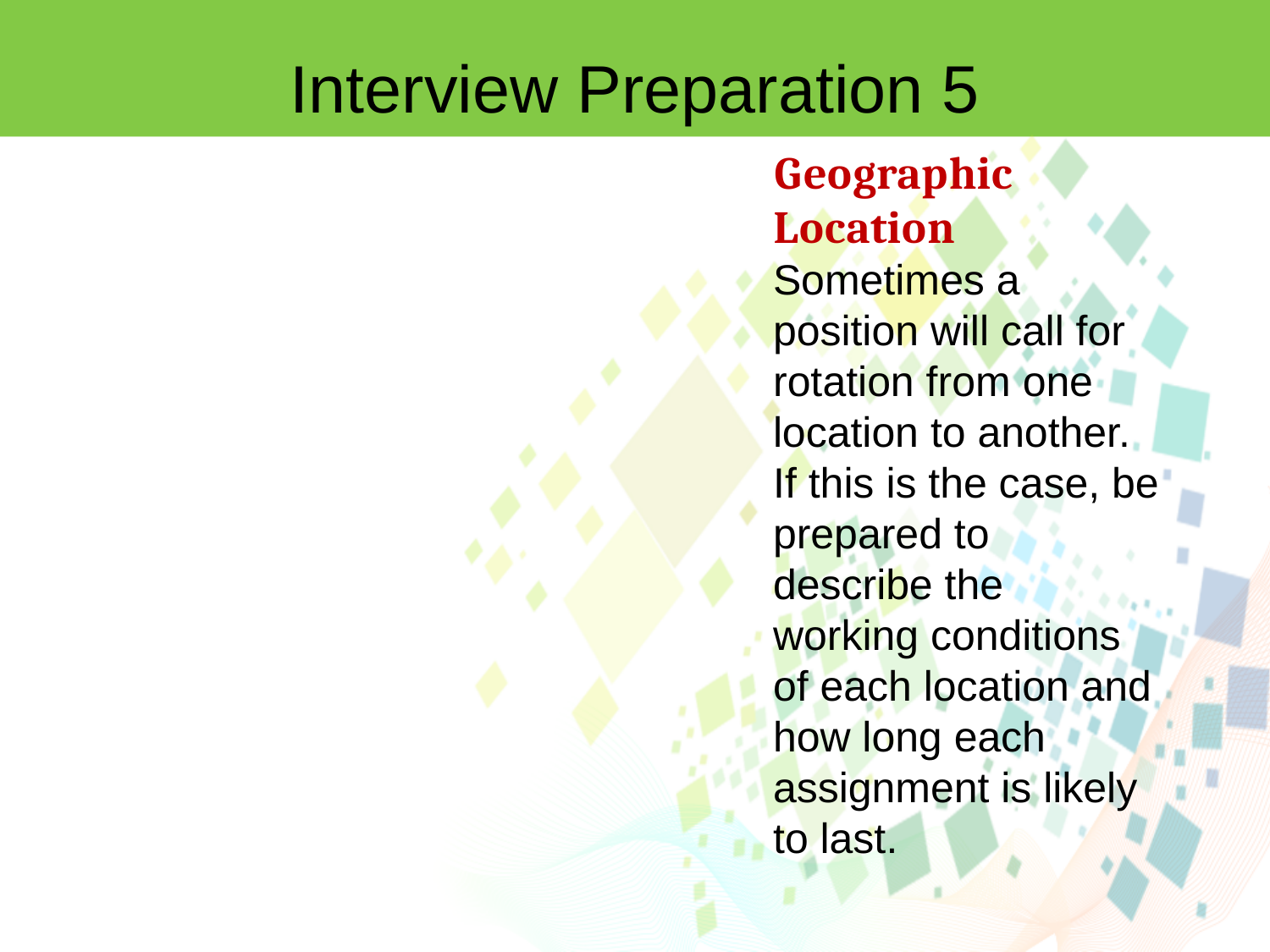

Interview Preparation 5
Geographic Location
Sometimes a position will call for rotation from one location to another. If this is the case, be prepared to describe the working conditions of each location and how long each assignment is likely to last.